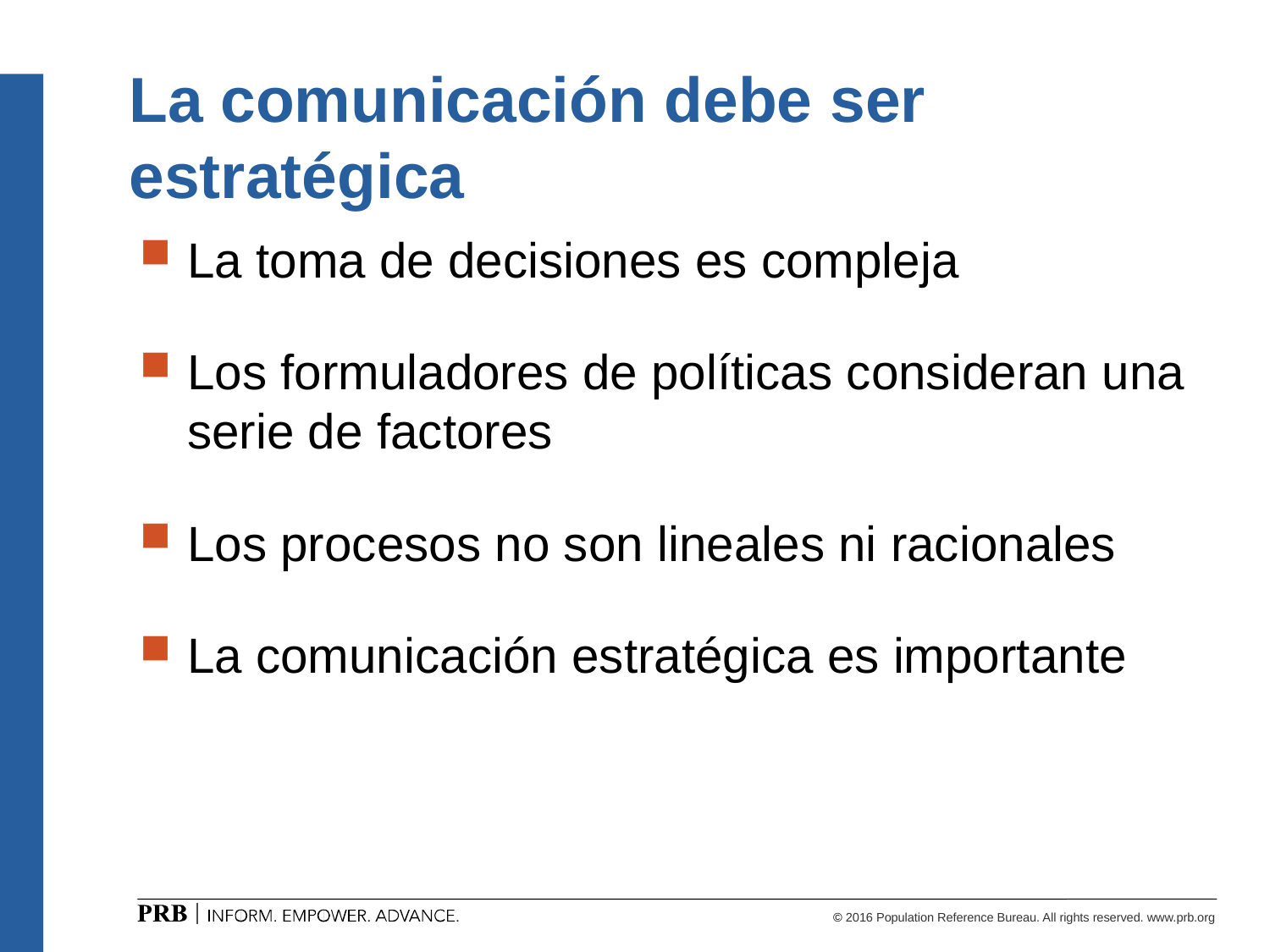

# La comunicación debe ser estratégica
La toma de decisiones es compleja
Los formuladores de políticas consideran una serie de factores
Los procesos no son lineales ni racionales
La comunicación estratégica es importante